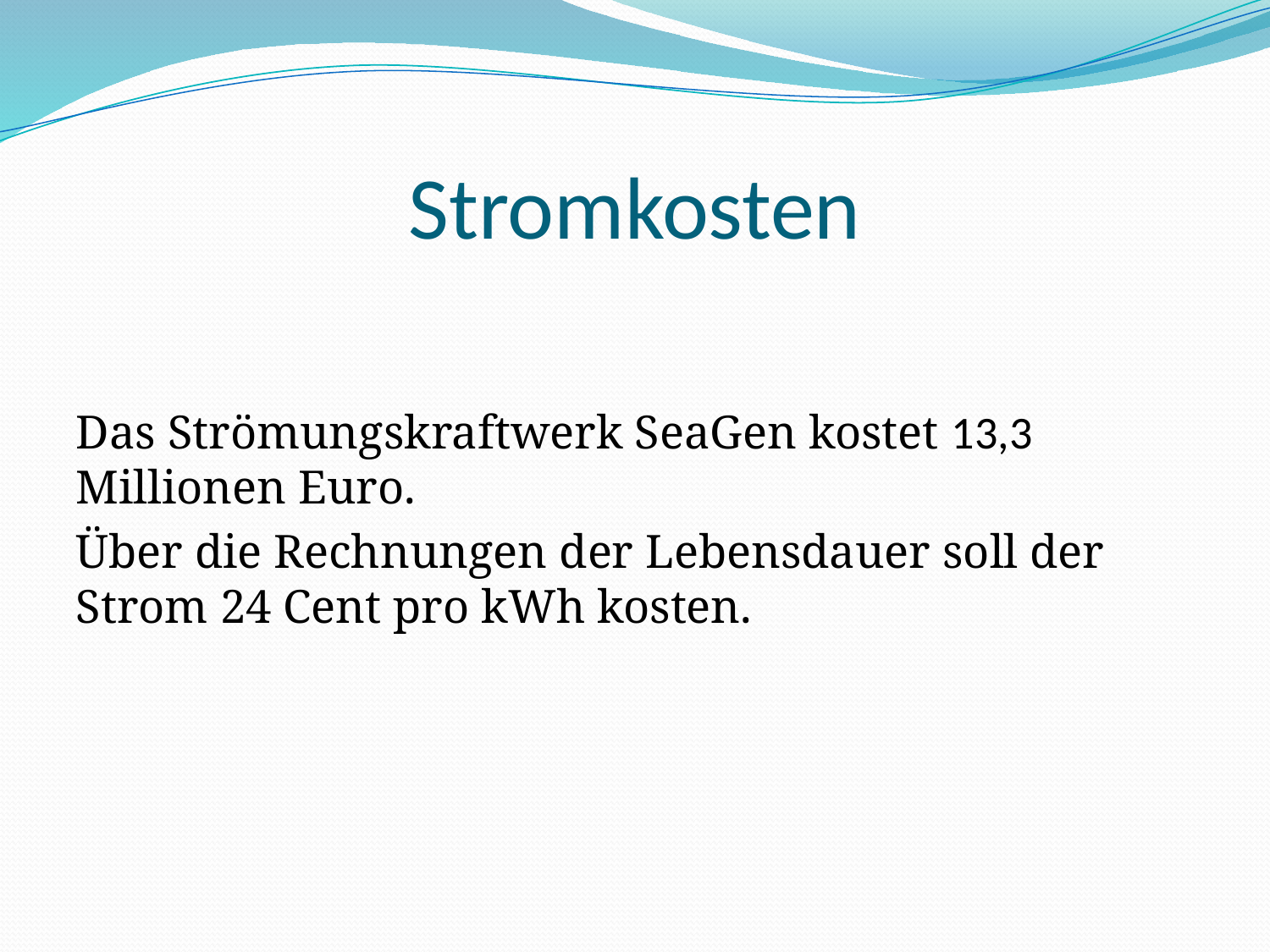

# Stromkosten

Das Strömungskraftwerk SeaGen kostet 13,3 Millionen Euro.
Über die Rechnungen der Lebensdauer soll der Strom 24 Cent pro kWh kosten.